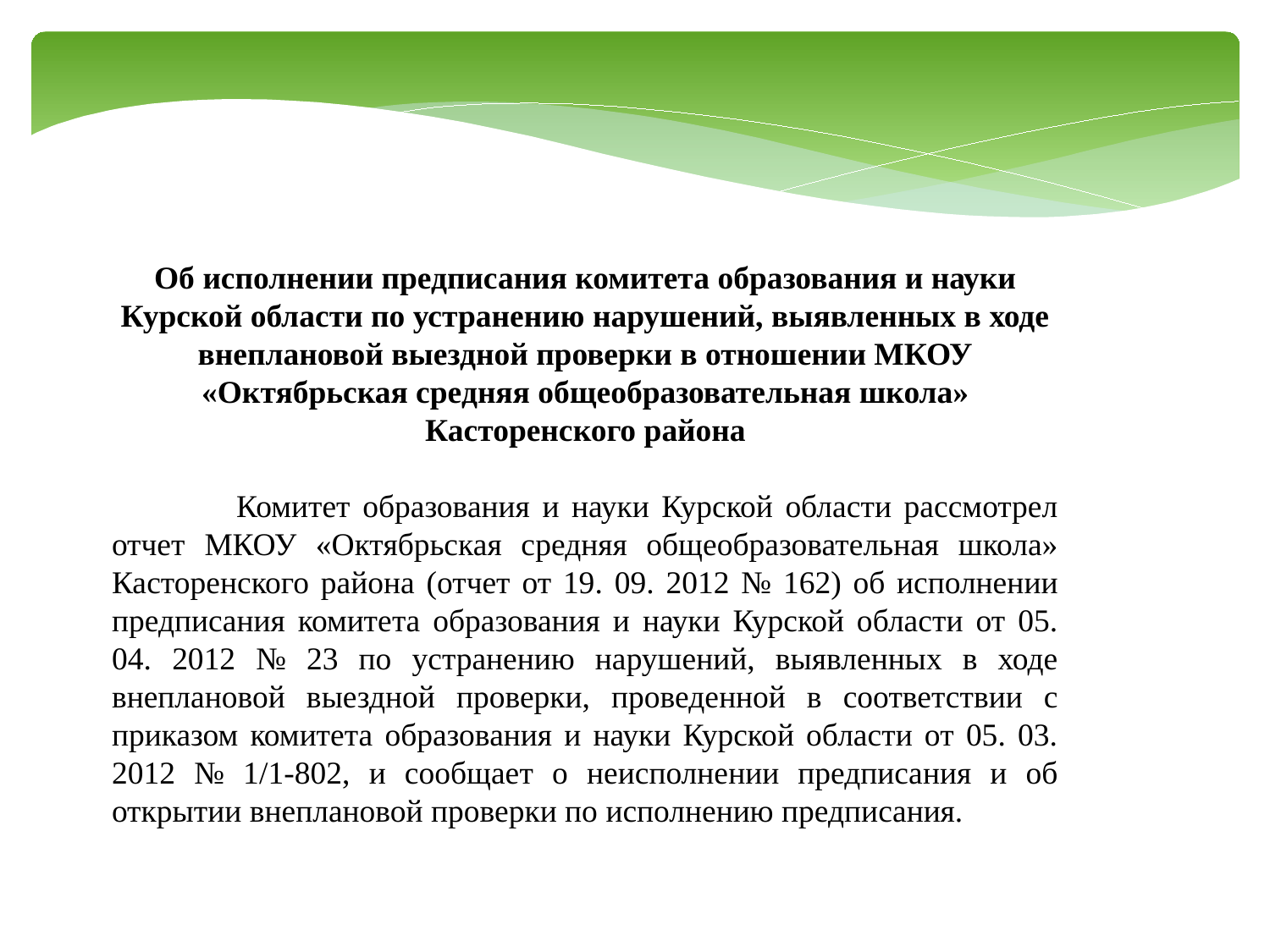

Об исполнении предписания комитета образования и науки Курской области по устранению нарушений, выявленных в ходе внеплановой выездной проверки в отношении МКОУ «Октябрьская средняя общеобразовательная школа» Касторенского района

          Комитет образования и науки Курской области рассмотрел отчет МКОУ «Октябрьская средняя общеобразовательная школа» Касторенского района (отчет от 19. 09. 2012 № 162) об исполнении предписания комитета образования и науки Курской области от 05. 04. 2012 № 23 по устранению нарушений, выявленных в ходе внеплановой выездной проверки, проведенной в соответствии с приказом комитета образования и науки Курской области от 05. 03. 2012 № 1/1-802, и сообщает о неисполнении предписания и об открытии внеплановой проверки по исполнению предписания.